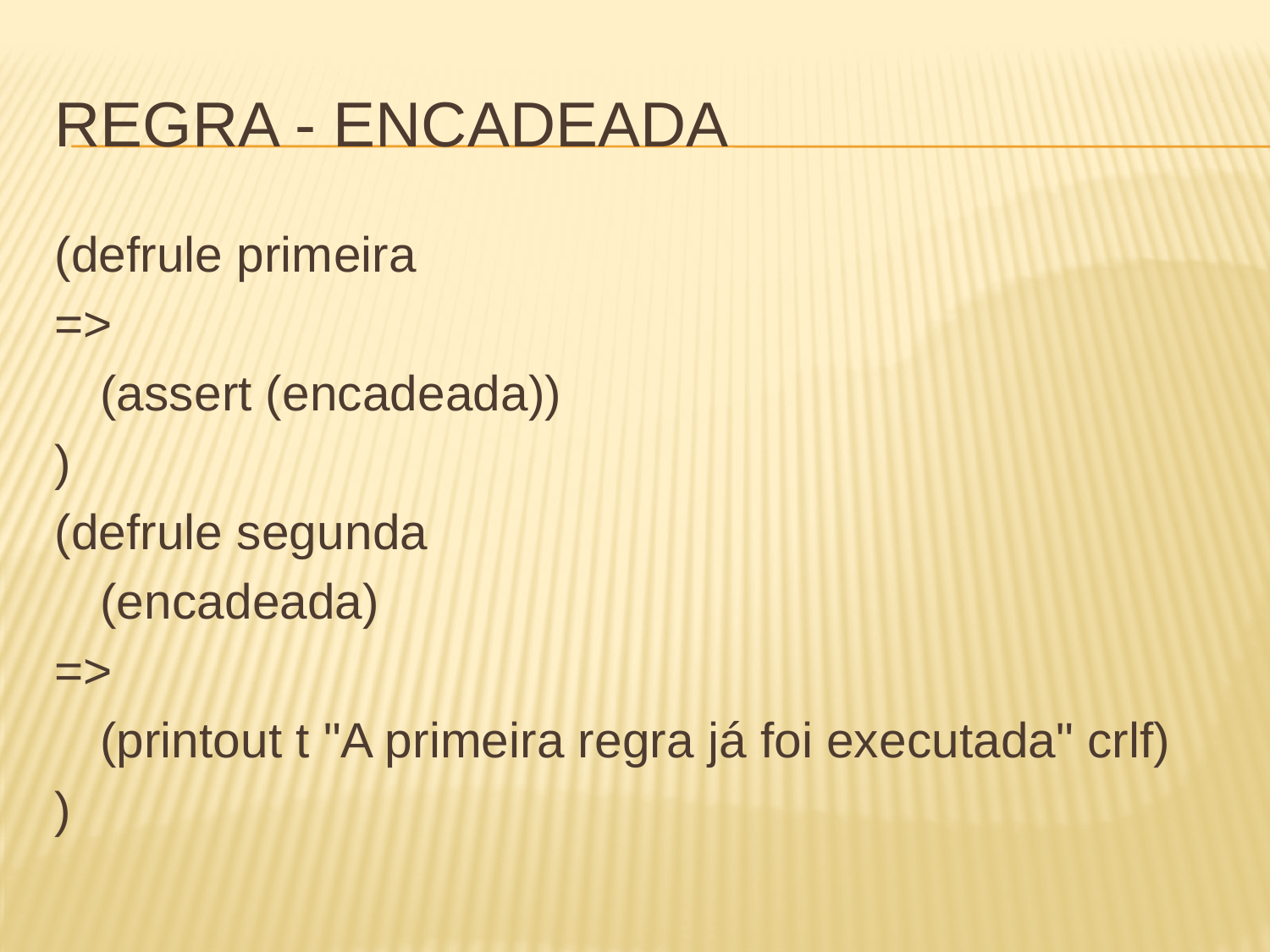

# Regra - Encadeada
(defrule primeira
=>
	(assert (encadeada))
)
(defrule segunda
	(encadeada)
=>
	(printout t "A primeira regra já foi executada" crlf)
)